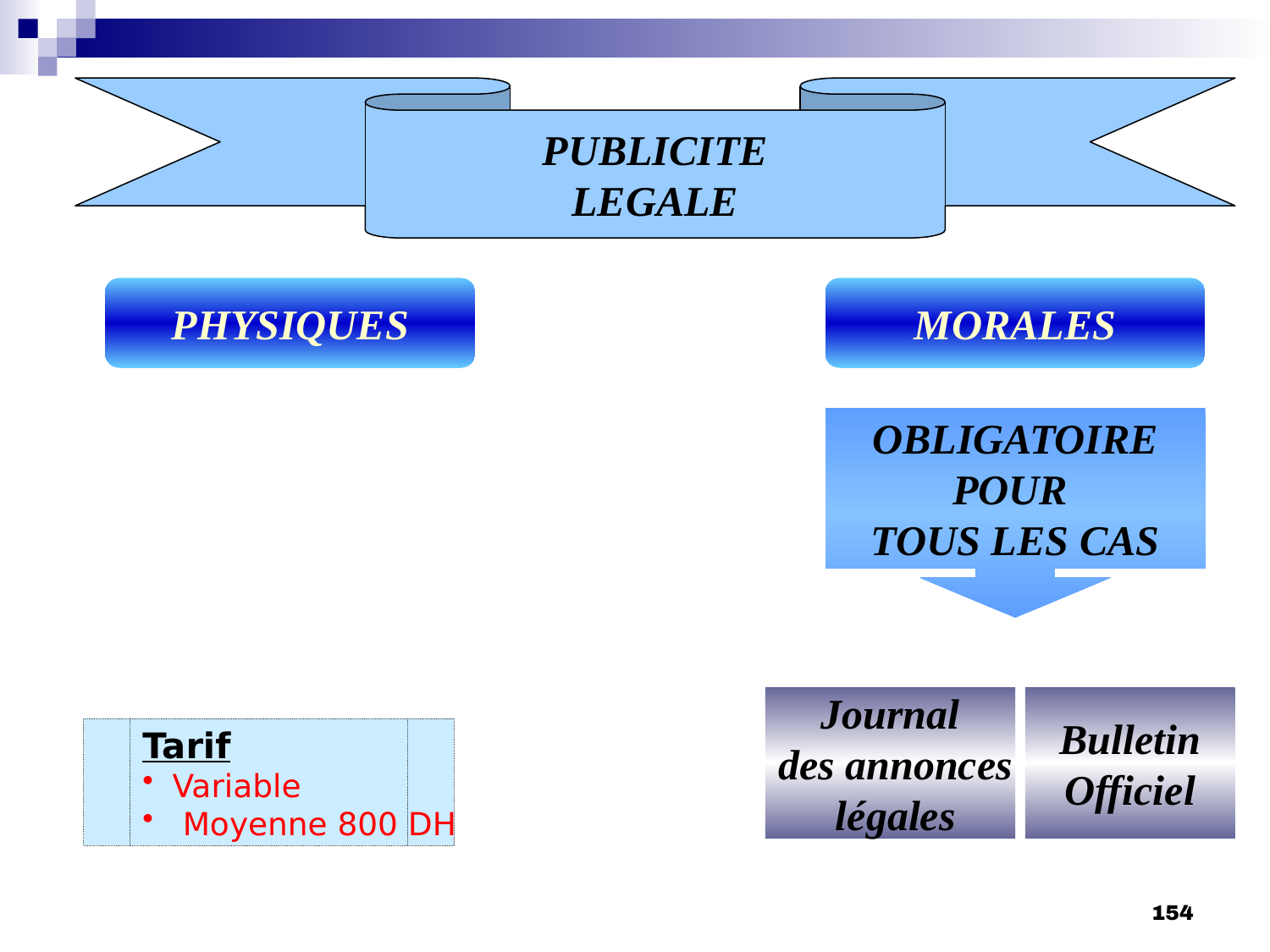

PUBLICITE
LEGALE
PHYSIQUES
MORALES
OBLIGATOIRE
POUR
TOUS LES CAS
Journal
 des annonces
 légales
Bulletin
Officiel
Tarif
Variable
 Moyenne 800 DH
154